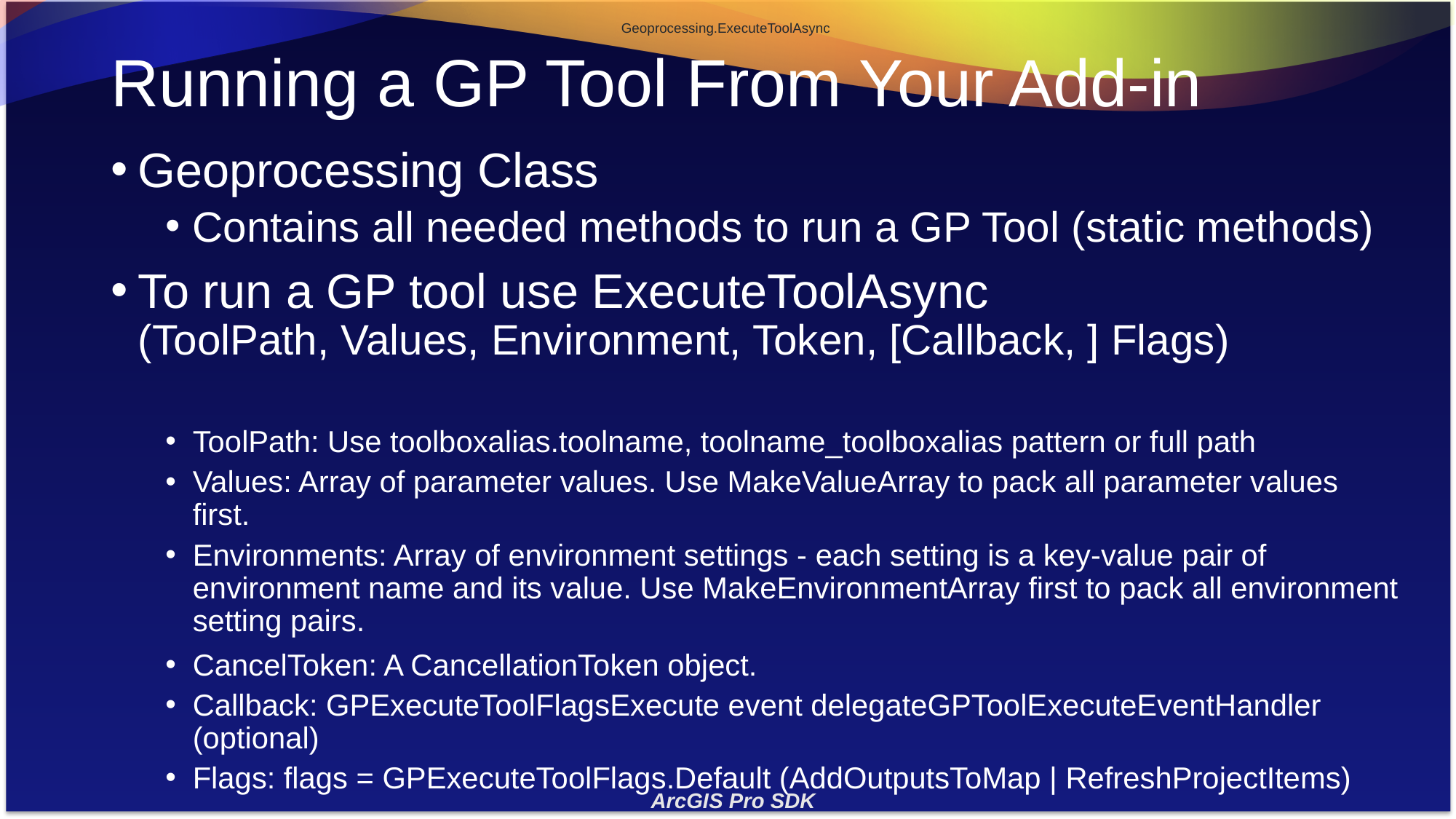

Geoprocessing.ExecuteToolAsync
# Running a GP Tool From Your Add-in
Geoprocessing Class
Contains all needed methods to run a GP Tool (static methods)
To run a GP tool use ExecuteToolAsync
(ToolPath, Values, Environment, Token, [Callback, ] Flags)

ToolPath: Use toolboxalias.toolname, toolname_toolboxalias pattern or full path
Values: Array of parameter values. Use MakeValueArray to pack all parameter values first.
Environments: Array of environment settings - each setting is a key-value pair of environment name and its value. Use MakeEnvironmentArray first to pack all environment setting pairs.
CancelToken: A CancellationToken object.
Callback: GPExecuteToolFlagsExecute event delegateGPToolExecuteEventHandler (optional)
Flags: flags = GPExecuteToolFlags.Default (AddOutputsToMap | RefreshProjectItems)
ArcGIS Pro SDK